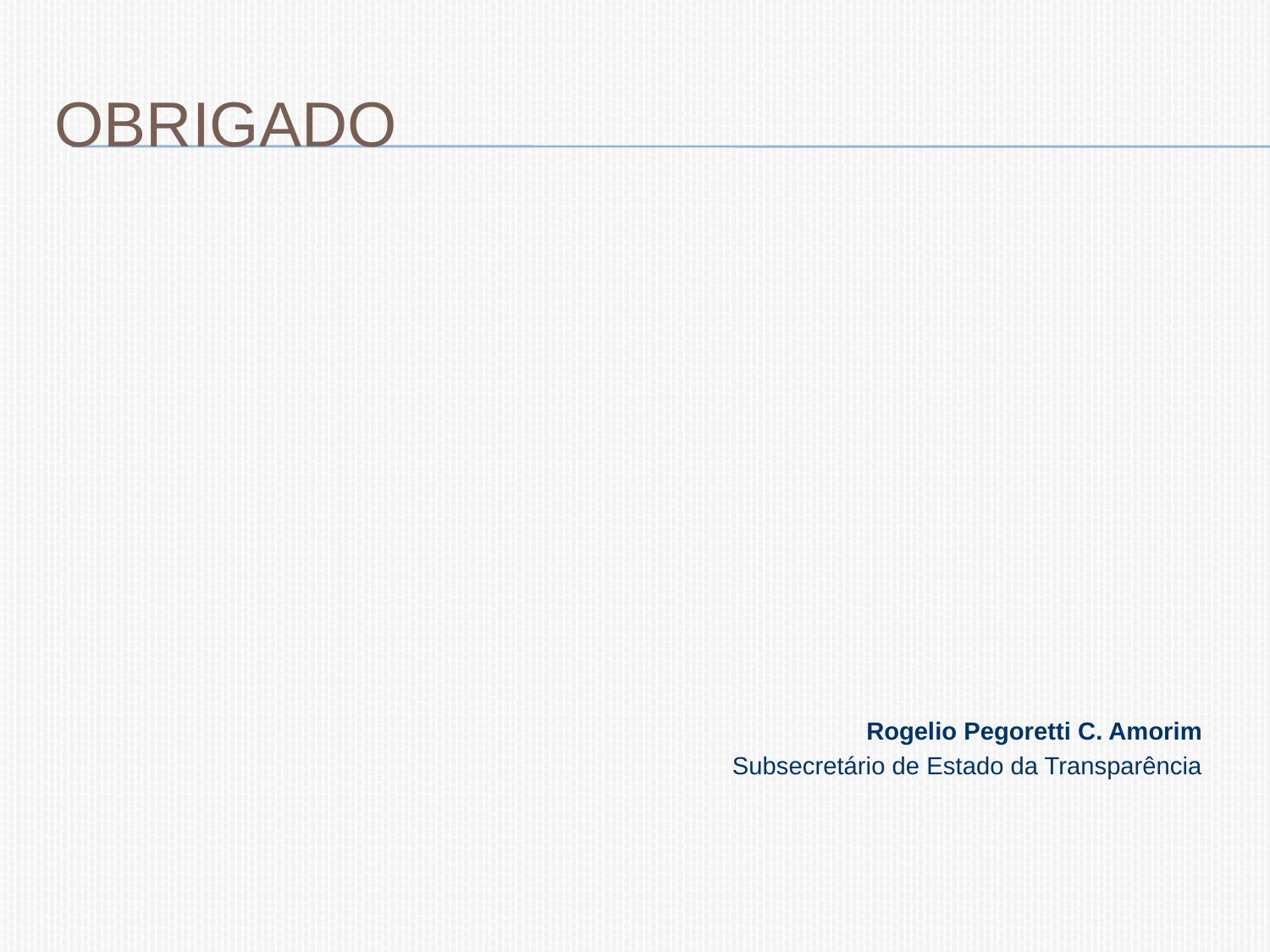

# Obrigado

Rogelio Pegoretti C. Amorim
Subsecretário de Estado da Transparência